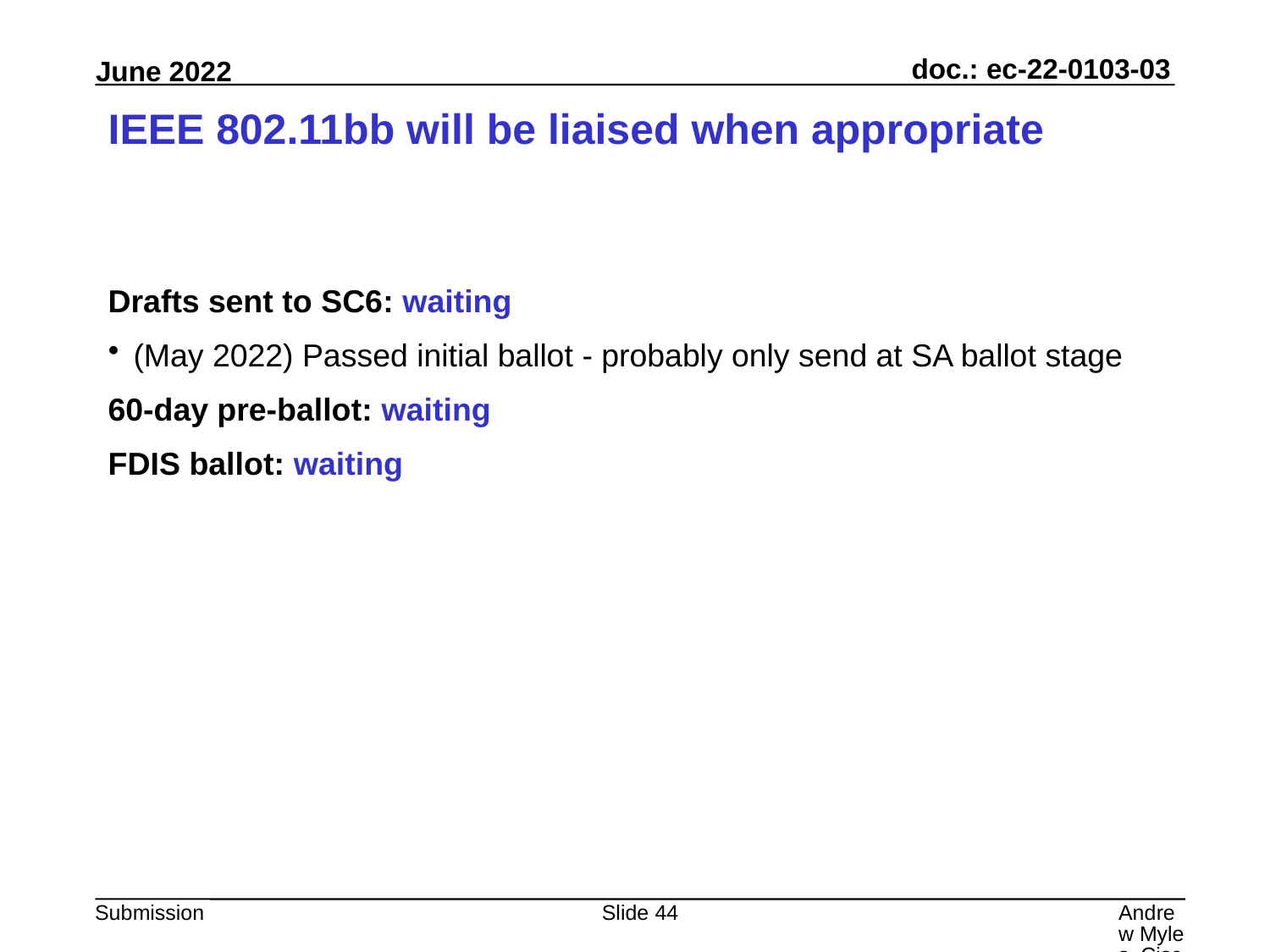

# IEEE 802.11bb will be liaised when appropriate
Drafts sent to SC6: waiting
(May 2022) Passed initial ballot - probably only send at SA ballot stage
60-day pre-ballot: waiting
FDIS ballot: waiting
Slide 44
Andrew Myles, Cisco